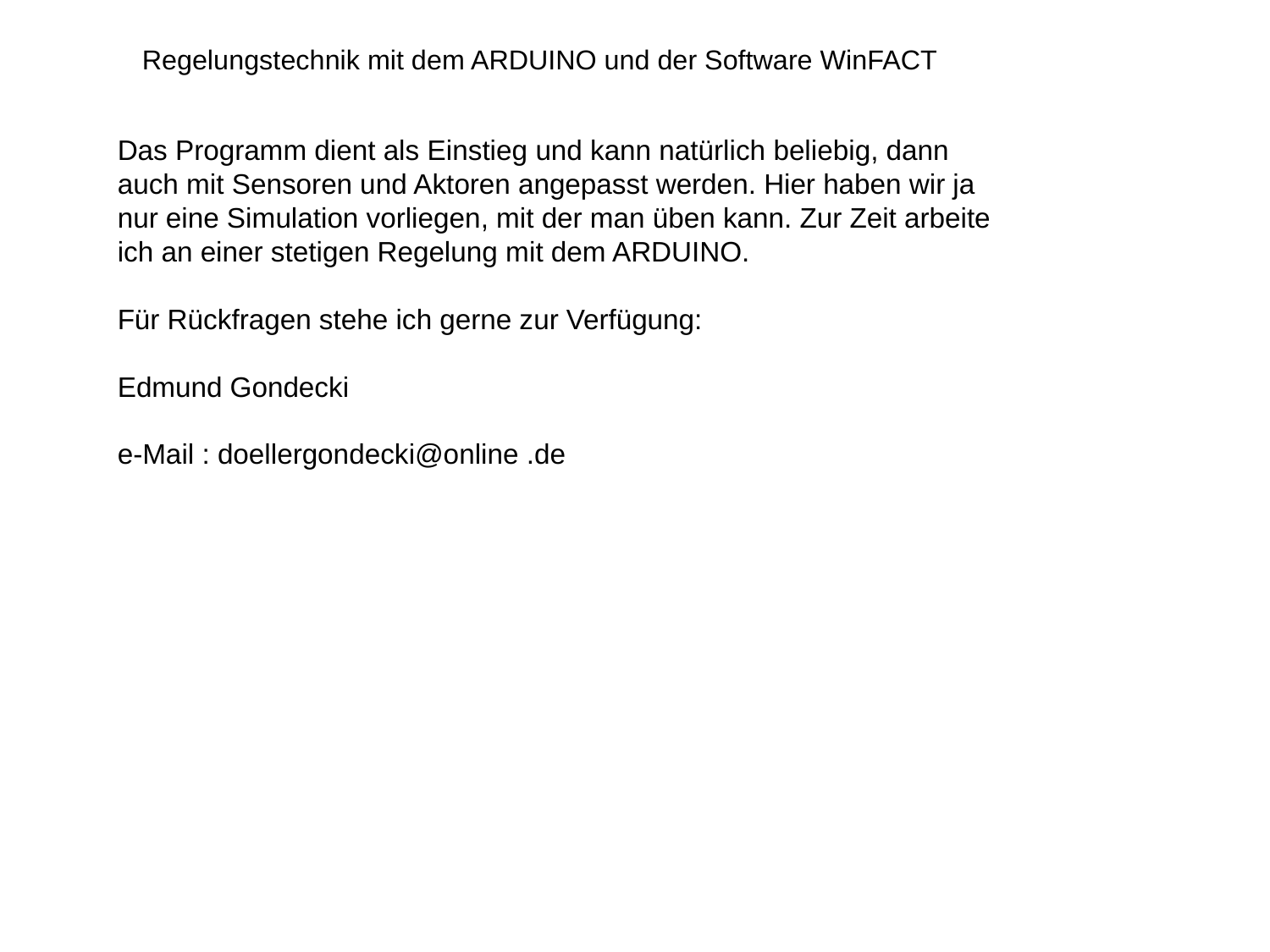

Regelungstechnik mit dem ARDUINO und der Software WinFACT
Das Programm dient als Einstieg und kann natürlich beliebig, dann auch mit Sensoren und Aktoren angepasst werden. Hier haben wir ja nur eine Simulation vorliegen, mit der man üben kann. Zur Zeit arbeite ich an einer stetigen Regelung mit dem ARDUINO.

Für Rückfragen stehe ich gerne zur Verfügung:

Edmund Gondecki

e-Mail : doellergondecki@online .de